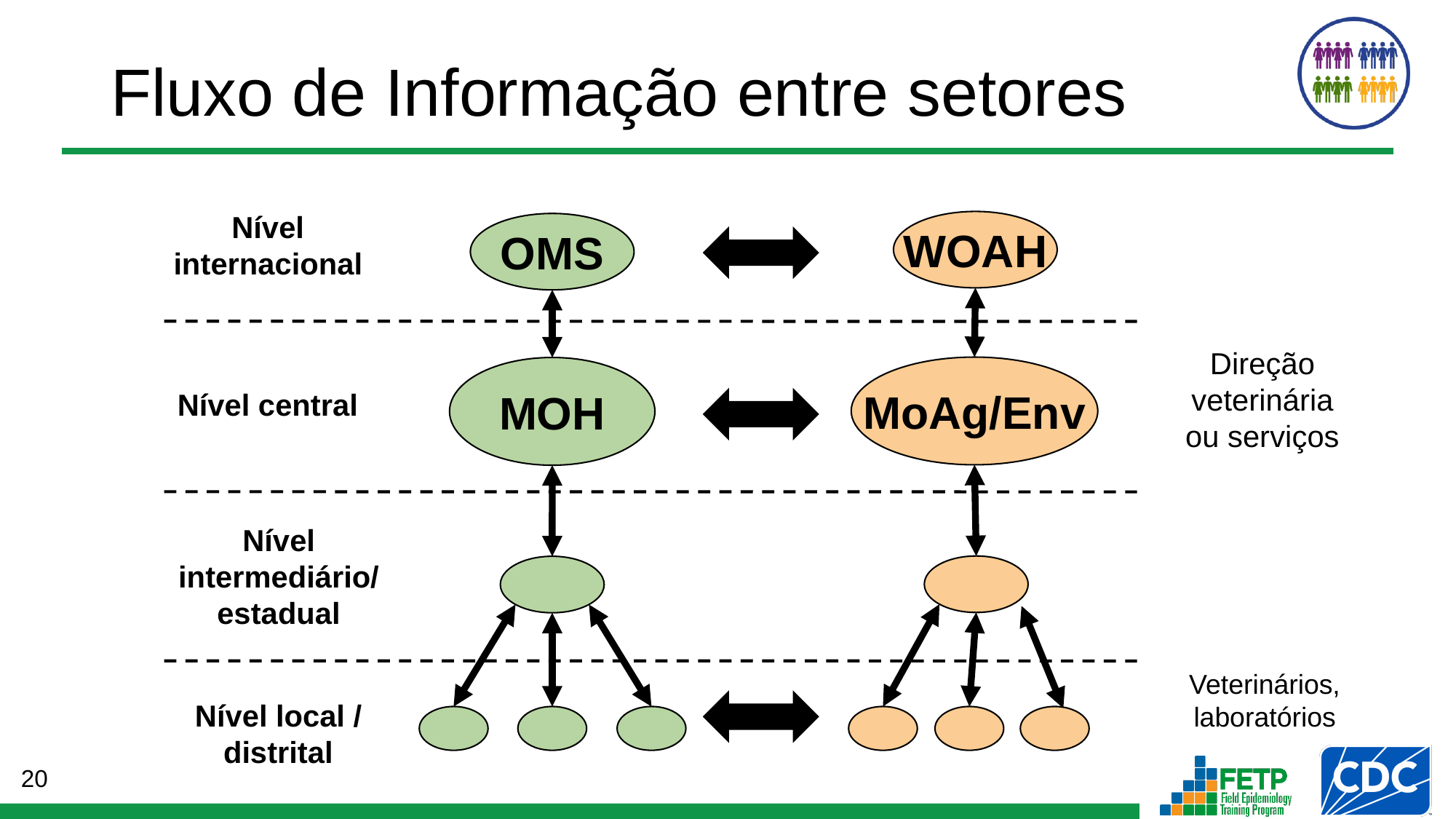

# Fluxo de Informação entre setores
Nível internacional
WOAH
OMS

Direção veterinária
ou serviços
MoAg/Env
MOH
Nível central

Nível intermediário/ estadual

Veterinários, laboratórios

Nível local / distrital